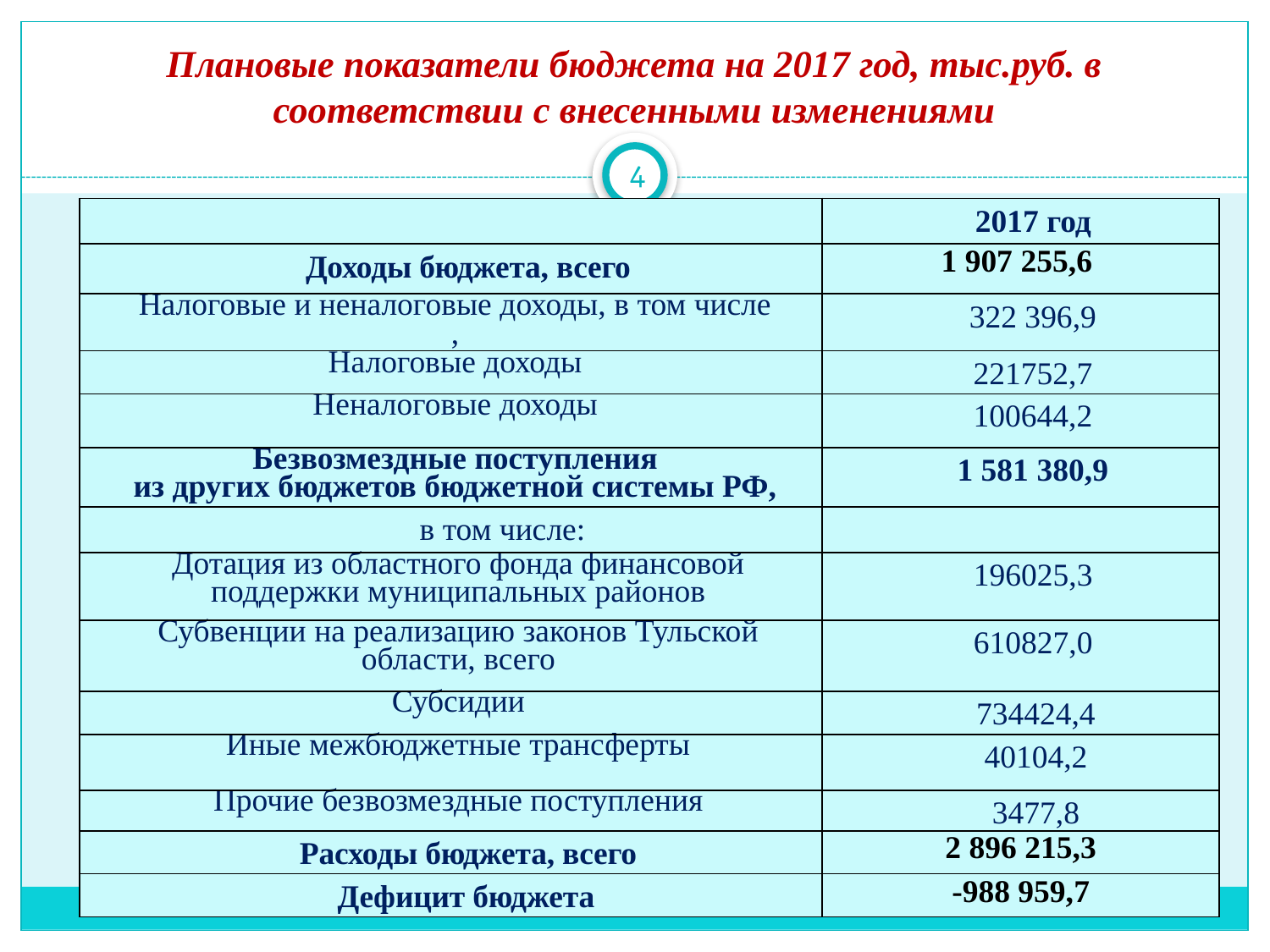

# Плановые показатели бюджета на 2017 год, тыс.руб. в соответствии с внесенными изменениями
4
|  | 2017 год |
| --- | --- |
| Доходы бюджета, всего | 1 907 255,6 |
| Налоговые и неналоговые доходы, в том числе , | 322 396,9 |
| Налоговые доходы | 221752,7 |
| Неналоговые доходы | 100644,2 |
| Безвозмездные поступления из других бюджетов бюджетной системы РФ, | 1 581 380,9 |
| в том числе: |  |
| Дотация из областного фонда финансовой поддержки муниципальных районов | 196025,3 |
| Субвенции на реализацию законов Тульской области, всего | 610827,0 |
| Субсидии | 734424,4 |
| Иные межбюджетные трансферты | 40104,2 |
| Прочие безвозмездные поступления | 3477,8 |
| Расходы бюджета, всего | 2 896 215,3 |
| Дефицит бюджета | -988 959,7 |